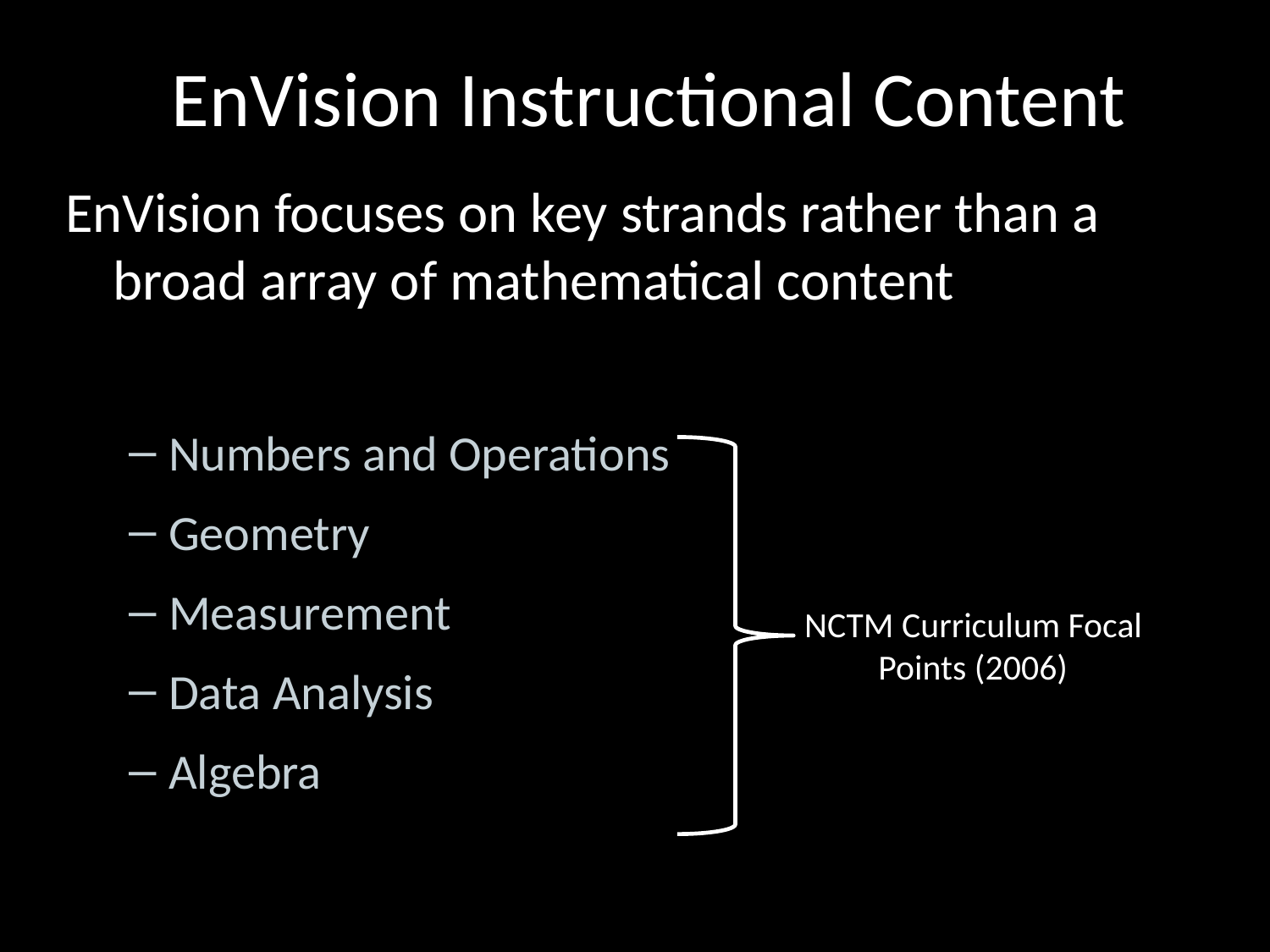

# EnVision Instructional Content
EnVision focuses on key strands rather than a broad array of mathematical content

Numbers and Operations
Geometry
Measurement
Data Analysis
Algebra

NCTM Curriculum Focal Points (2006)